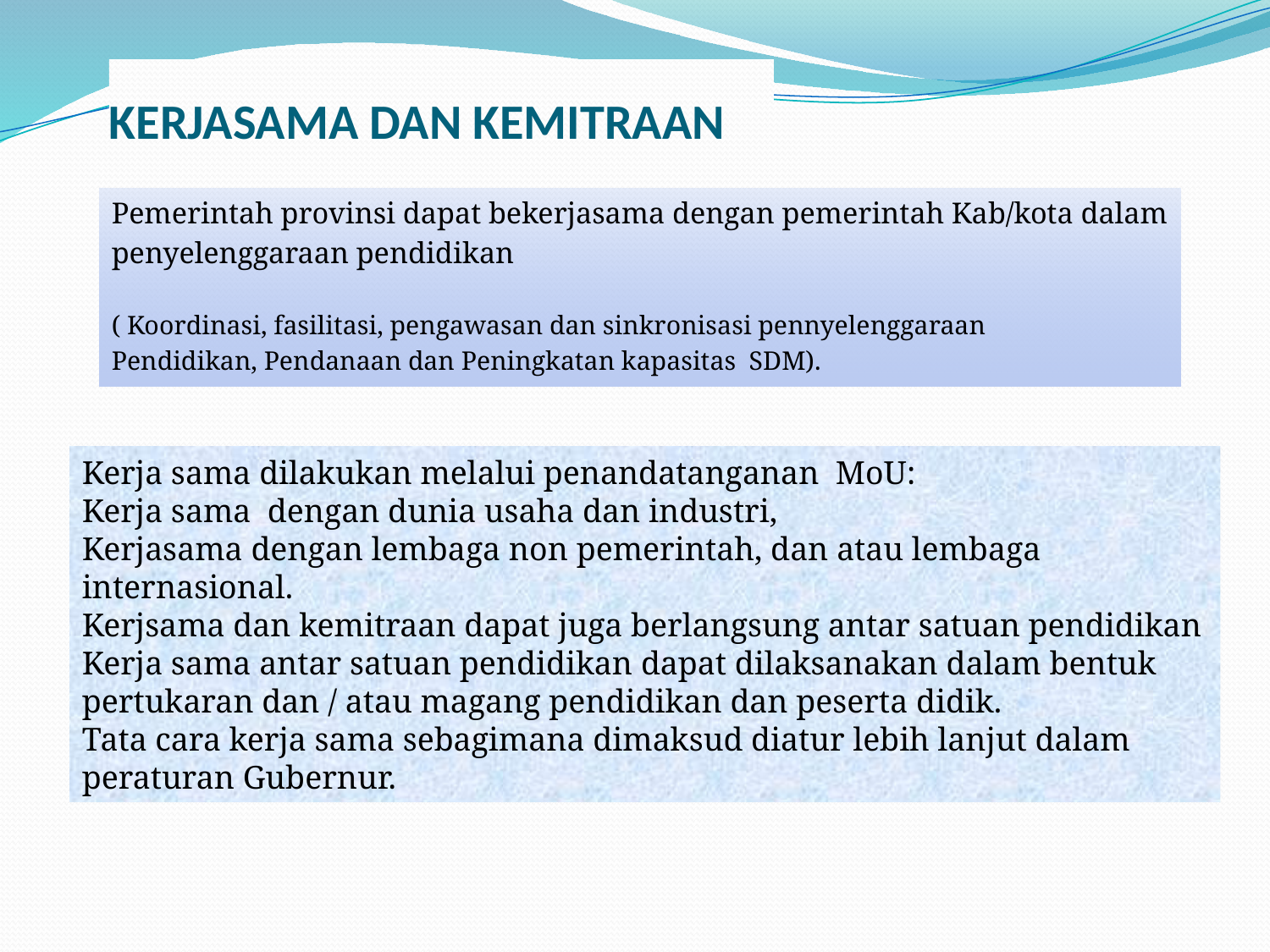

# KERJASAMA DAN KEMITRAAN
Pemerintah provinsi dapat bekerjasama dengan pemerintah Kab/kota dalam
penyelenggaraan pendidikan
( Koordinasi, fasilitasi, pengawasan dan sinkronisasi pennyelenggaraan
Pendidikan, Pendanaan dan Peningkatan kapasitas  SDM).

Kerja sama dilakukan melalui penandatanganan  MoU:
Kerja sama  dengan dunia usaha dan industri,
Kerjasama dengan lembaga non pemerintah, dan atau lembaga internasional.
Kerjsama dan kemitraan dapat juga berlangsung antar satuan pendidikan
Kerja sama antar satuan pendidikan dapat dilaksanakan dalam bentuk pertukaran dan / atau magang pendidikan dan peserta didik.
Tata cara kerja sama sebagimana dimaksud diatur lebih lanjut dalam peraturan Gubernur.